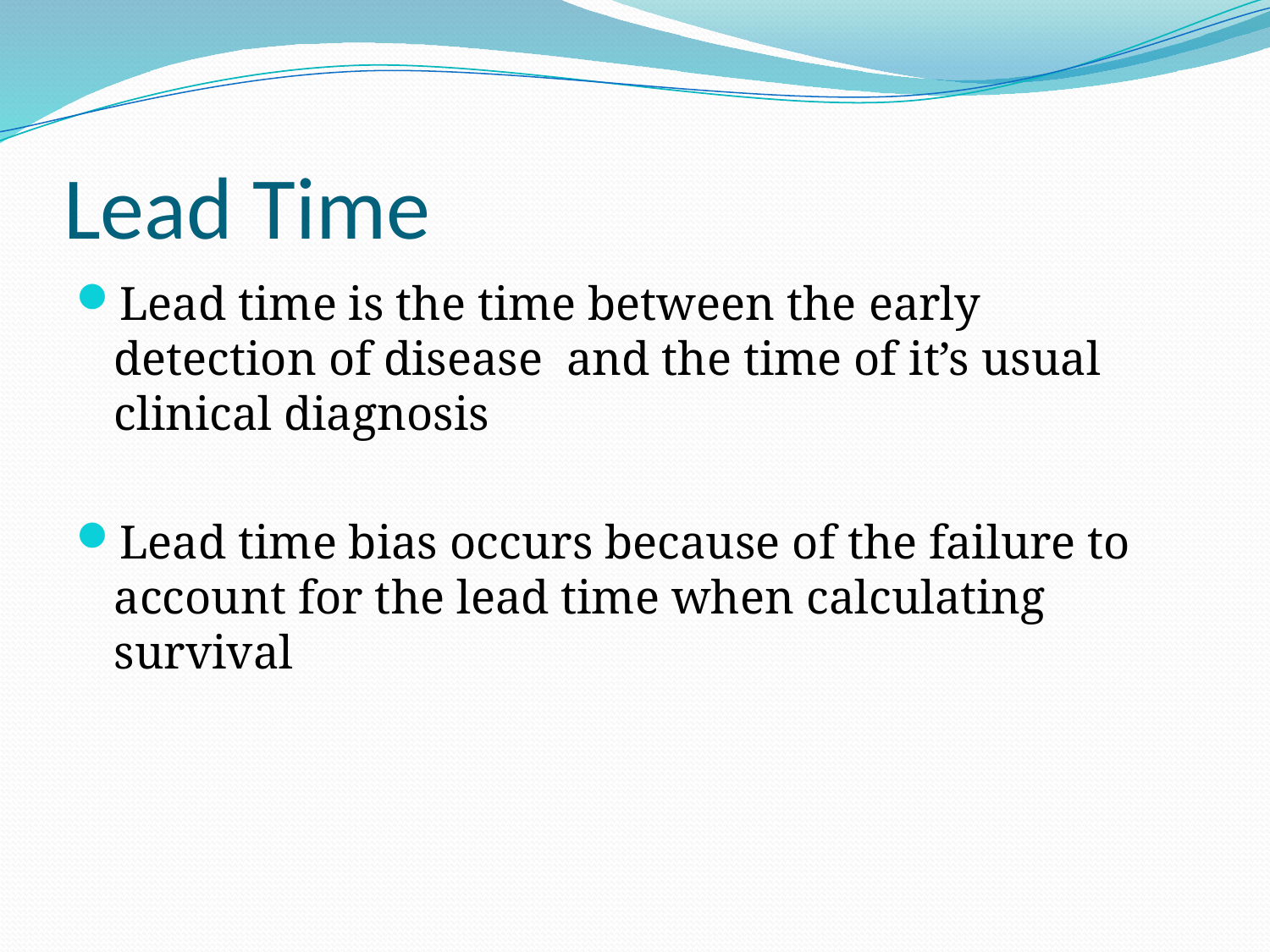

# Lead Time
Lead time is the time between the early detection of disease  and the time of it’s usual clinical diagnosis

Lead time bias occurs because of the failure to account for the lead time when calculating survival